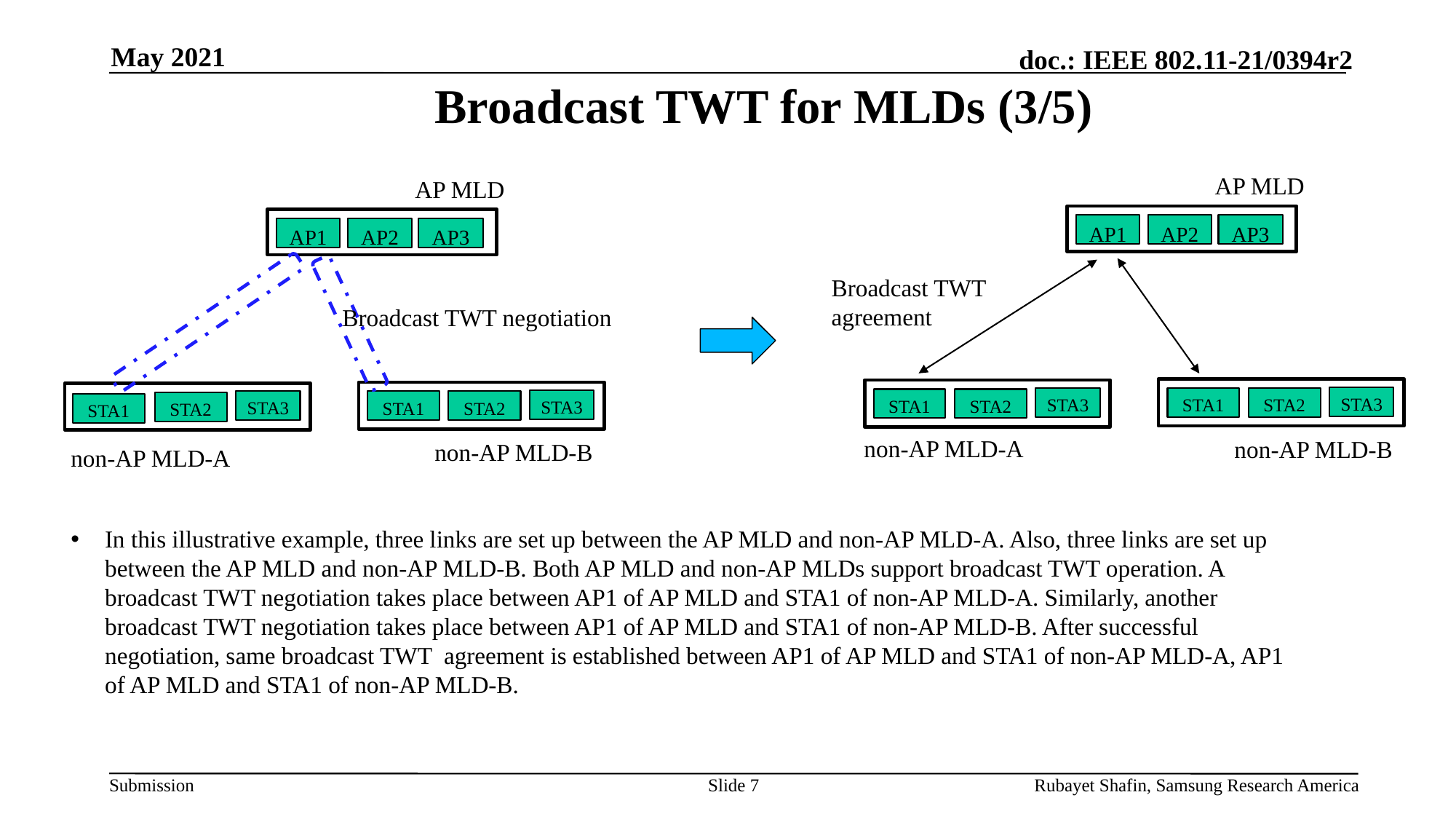

May 2021
# Broadcast TWT for MLDs (3/5)
AP MLD
AP MLD

AP1
AP2
AP3
AP1
AP2
AP3

Broadcast TWT
agreement
Broadcast TWT negotiation

STA3
STA3
STA1
STA2
STA1
STA2
STA3
STA3
STA1
STA2
STA2
STA1
non-AP MLD-A
non-AP MLD-B
non-AP MLD-B
non-AP MLD-A
In this illustrative example, three links are set up between the AP MLD and non-AP MLD-A. Also, three links are set up between the AP MLD and non-AP MLD-B. Both AP MLD and non-AP MLDs support broadcast TWT operation. A broadcast TWT negotiation takes place between AP1 of AP MLD and STA1 of non-AP MLD-A. Similarly, another broadcast TWT negotiation takes place between AP1 of AP MLD and STA1 of non-AP MLD-B. After successful negotiation, same broadcast TWT  agreement is established between AP1 of AP MLD and STA1 of non-AP MLD-A, AP1 of AP MLD and STA1 of non-AP MLD-B.
Slide 7
Rubayet Shafin, Samsung Research America